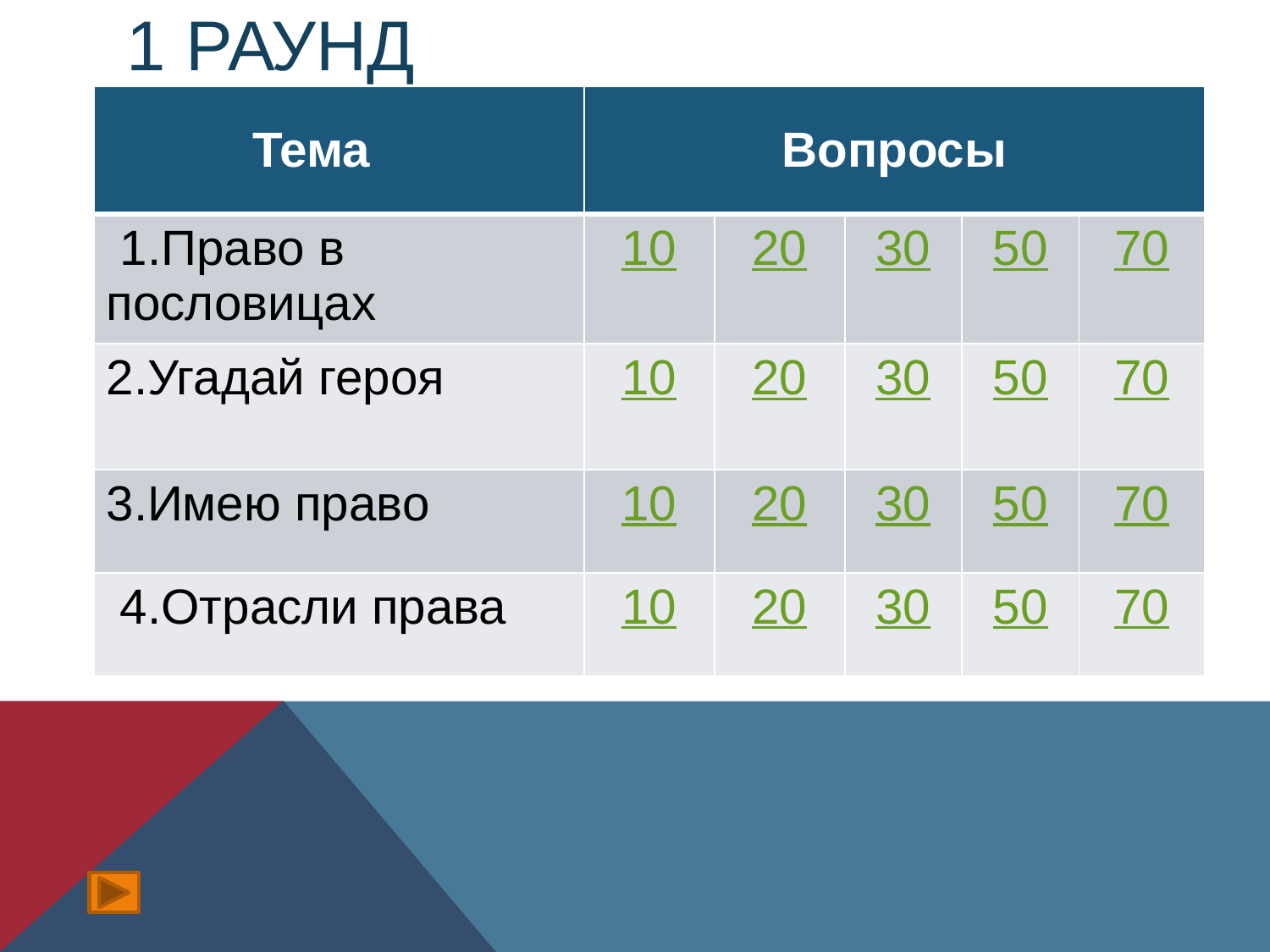

# 1 раунд
| Тема | Вопросы |  |  |  |  |
| --- | --- | --- | --- | --- | --- |
| 1.Право в пословицах | 10 | 20 | 30 | 50 | 70 |
| 2.Угадай героя | 10 | 20 | 30 | 50 | 70 |
| 3.Имею право | 10 | 20 | 30 | 50 | 70 |
| 4.Отрасли права | 10 | 20 | 30 | 50 | 70 |